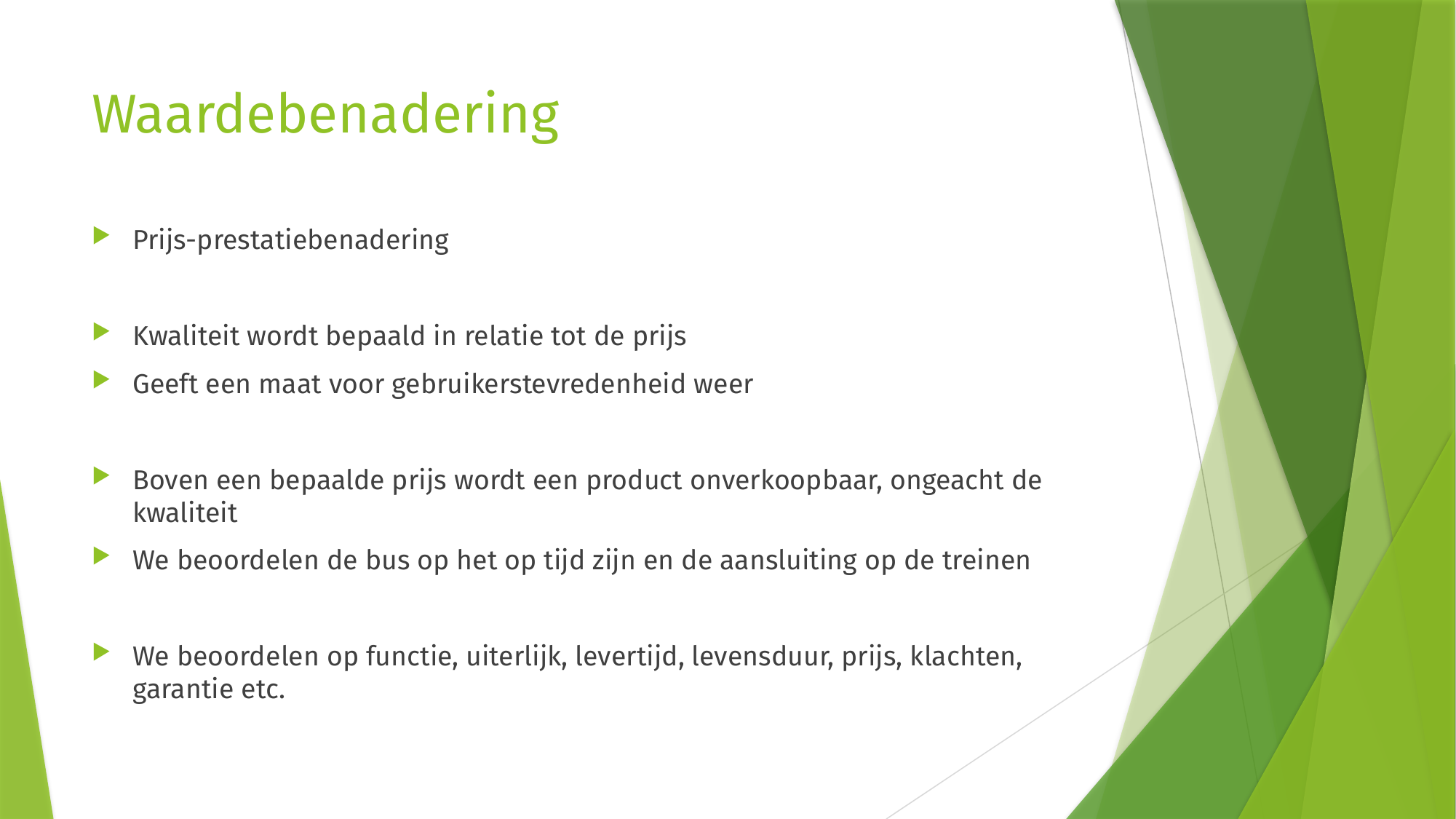

# Waardebenadering
Prijs-prestatiebenadering

Kwaliteit wordt bepaald in relatie tot de prijs
Geeft een maat voor gebruikerstevredenheid weer

Boven een bepaalde prijs wordt een product onverkoopbaar, ongeacht de kwaliteit
We beoordelen de bus op het op tijd zijn en de aansluiting op de treinen

We beoordelen op functie, uiterlijk, levertijd, levensduur, prijs, klachten, garantie etc.